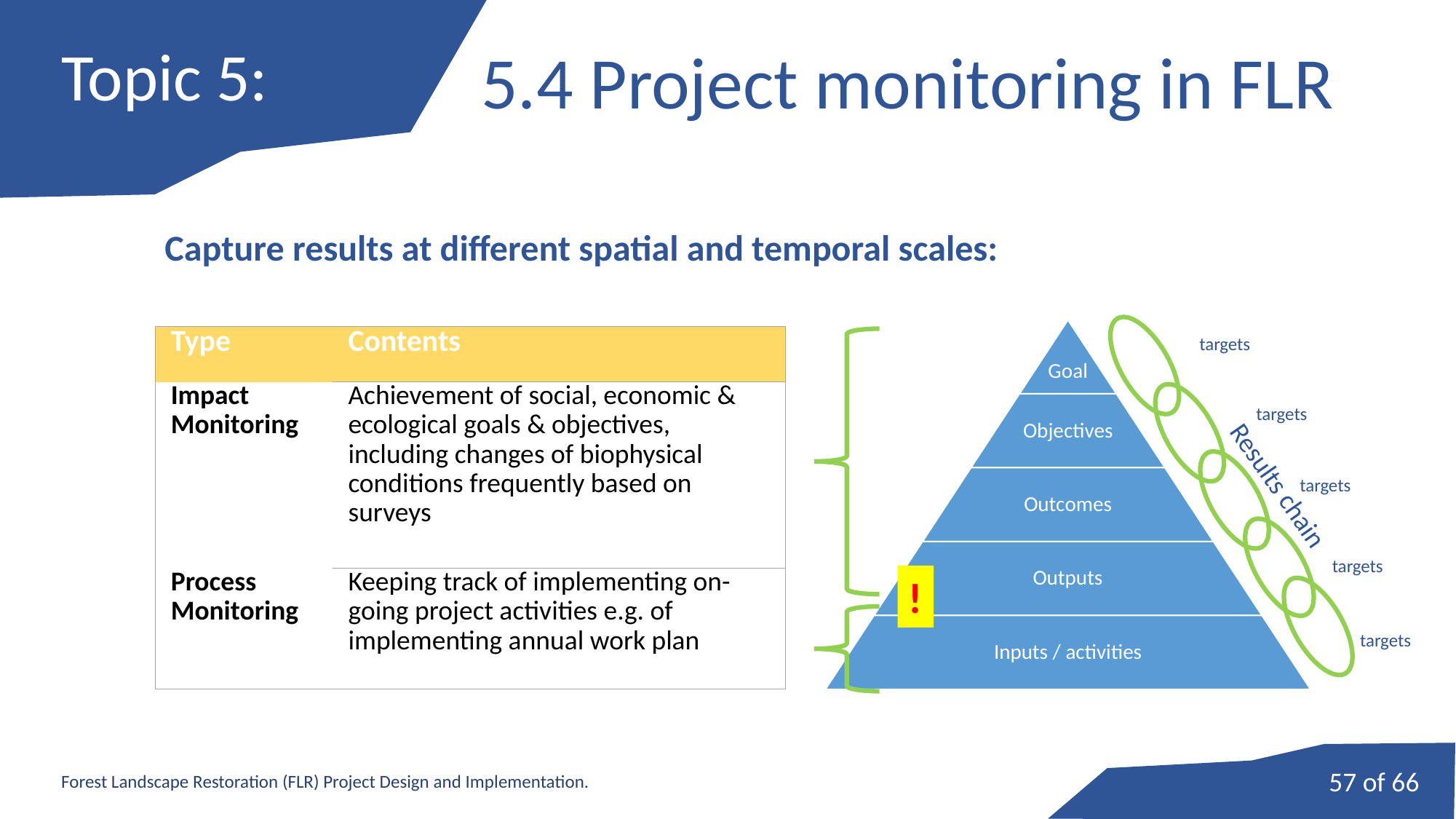

# Topic 5:
5.4 Project monitoring in FLR
Capture results at different spatial and temporal scales:

Goal

Objectives

Outcomes

Outputs

Inputs / activities
targets

targets

Results chain
targets

targets

targets

!

| Type | Contents |
| --- | --- |
| Impact Monitoring | Achievement of social, economic & ecological goals & objectives, including changes of biophysical conditions frequently based on surveys |
| Process Monitoring | Keeping track of implementing on-going project activities e.g. of implementing annual work plan |
57 of 66

Forest Landscape Restoration (FLR) Project Design and Implementation.